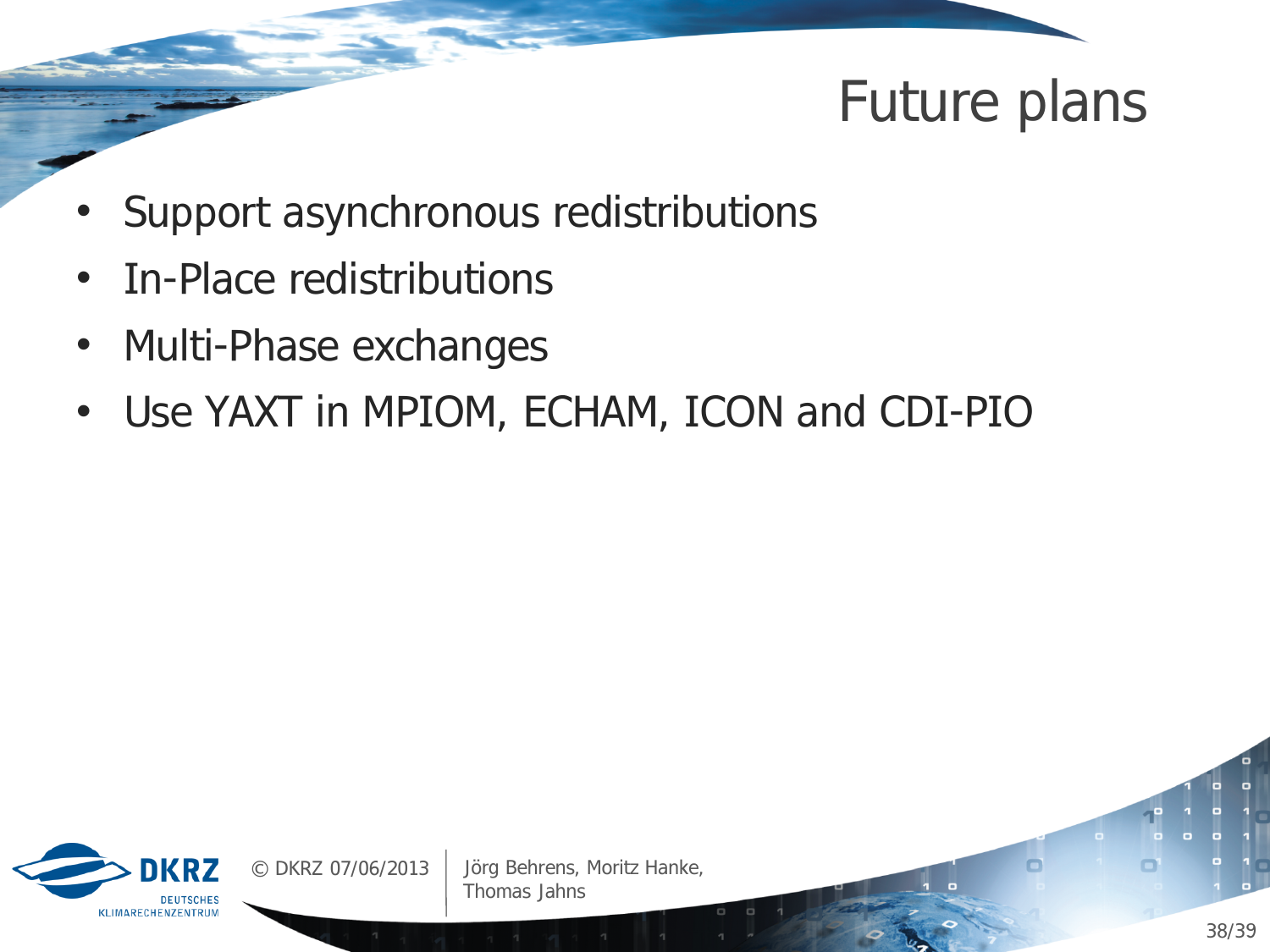

# Future plans
Support asynchronous redistributions
In-Place redistributions
Multi-Phase exchanges
Use YAXT in MPIOM, ECHAM, ICON and CDI-PIO
Jörg Behrens, Moritz Hanke, Thomas Jahns
07/06/2013
38